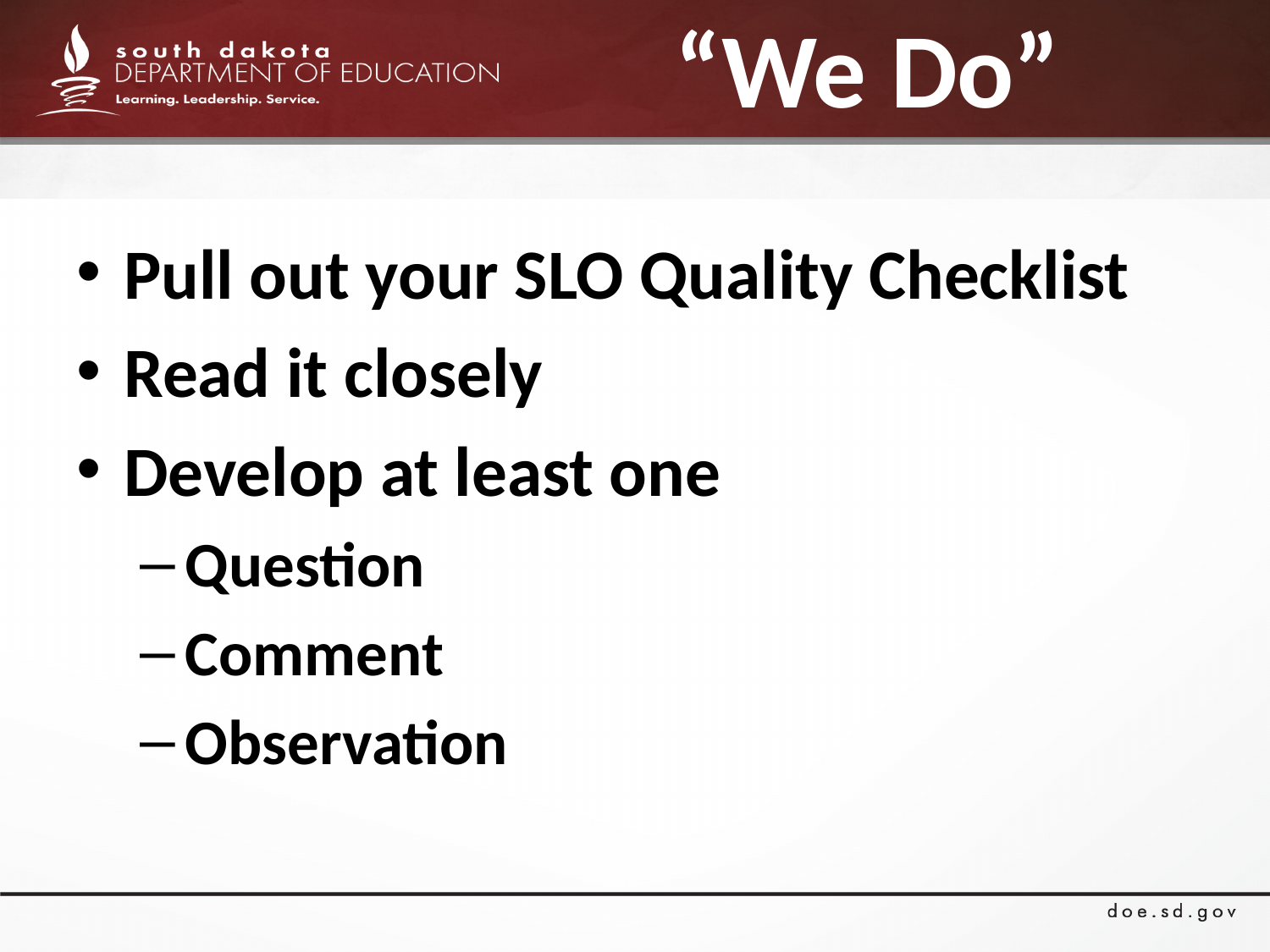

# “We Do”
Pull out your SLO Quality Checklist
Read it closely
Develop at least one
Question
Comment
Observation